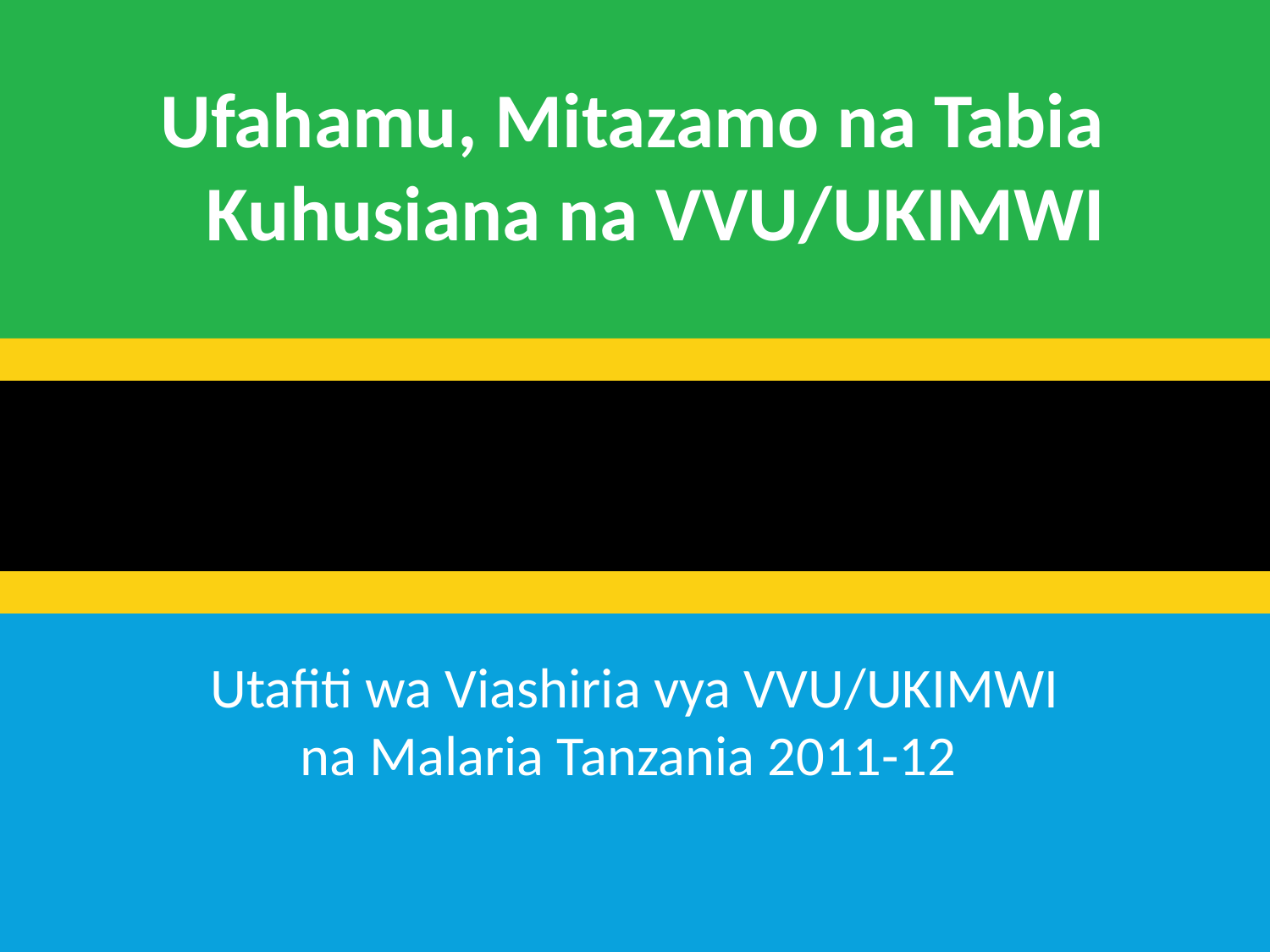

Ufahamu, Mitazamo na Tabia Kuhusiana na VVU/UKIMWI

Utafiti wa Viashiria vya VVU/UKIMWI na Malaria Tanzania 2011-12